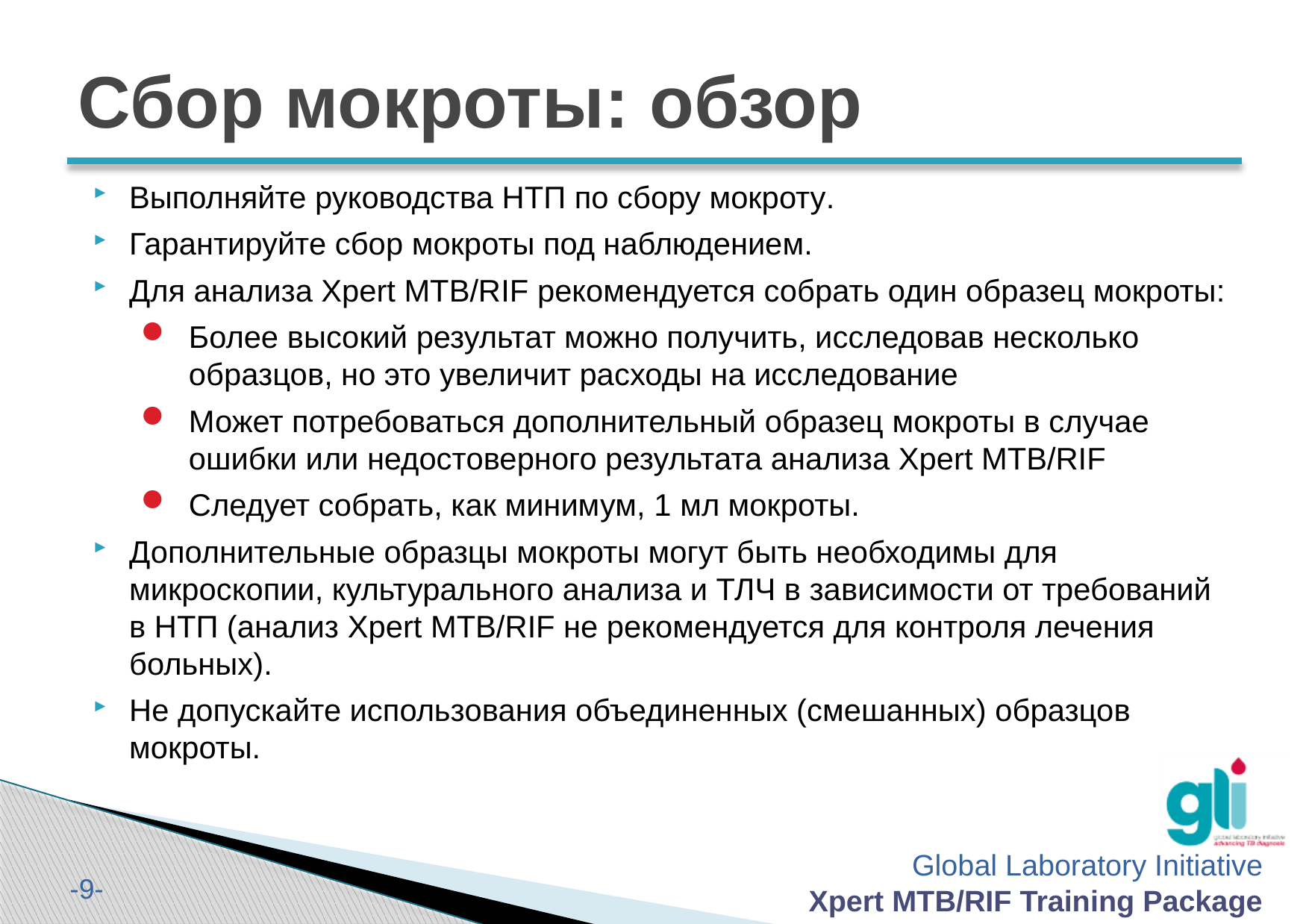

# Сбор мокроты: обзор
Выполняйте руководства НТП по сбору мокроту.
Гарантируйте сбор мокроты под наблюдением.
Для анализа Xpert MTB/RIF рекомендуется собрать один образец мокроты:
Более высокий результат можно получить, исследовав несколько образцов, но это увеличит расходы на исследование
Может потребоваться дополнительный образец мокроты в случае ошибки или недостоверного результата анализа Xpert MTB/RIF
Следует собрать, как минимум, 1 мл мокроты.
Дополнительные образцы мокроты могут быть необходимы для микроскопии, культурального анализа и ТЛЧ в зависимости от требований в НТП (анализ Xpert MTB/RIF не рекомендуется для контроля лечения больных).
Не допускайте использования объединенных (смешанных) образцов мокроты.